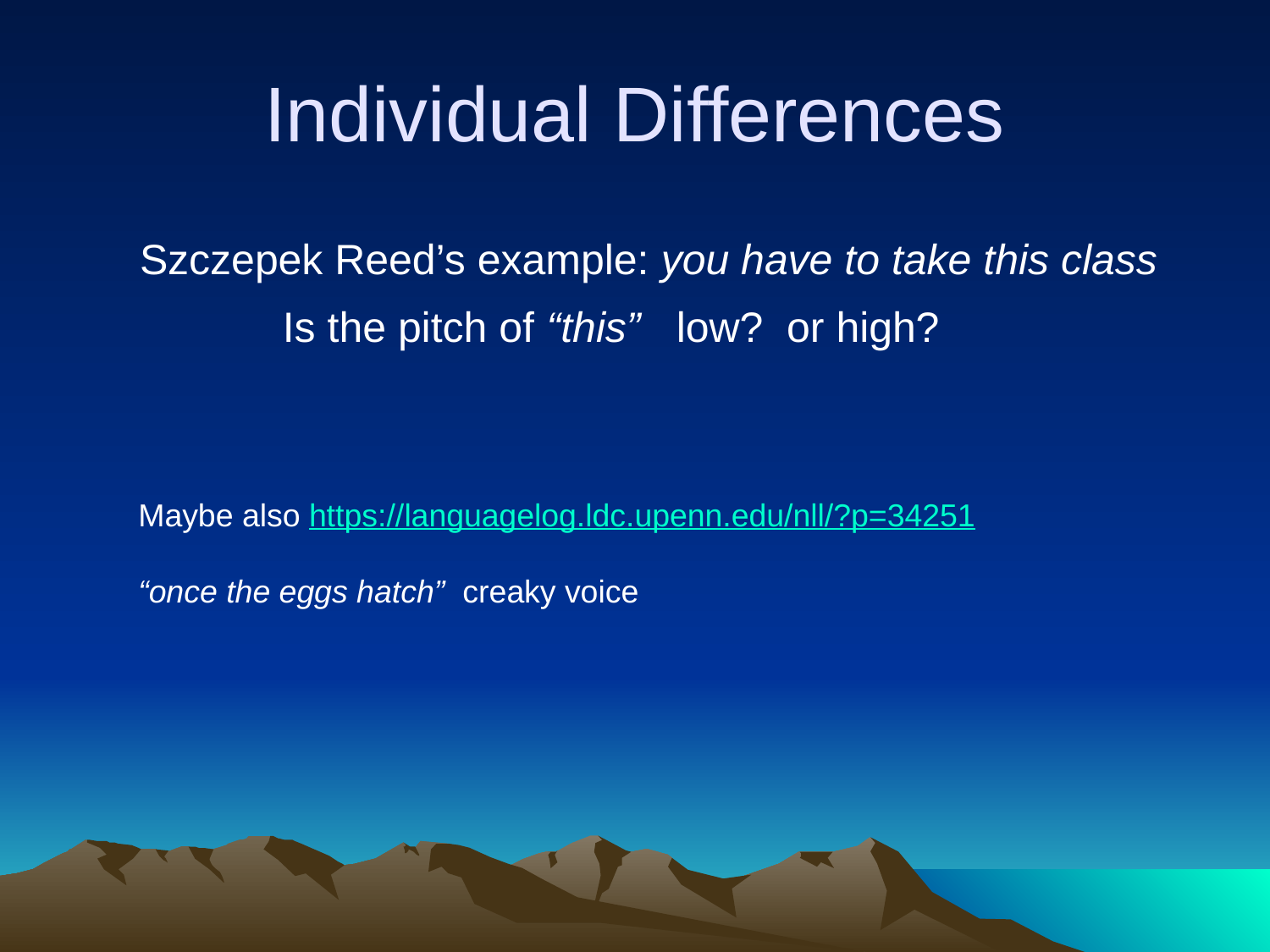

# Individual Differences
Szczepek Reed’s example: you have to take this class
Is the pitch of “this”   low?  or high?
Maybe also https://languagelog.ldc.upenn.edu/nll/?p=34251

“once the eggs hatch”  creaky voice